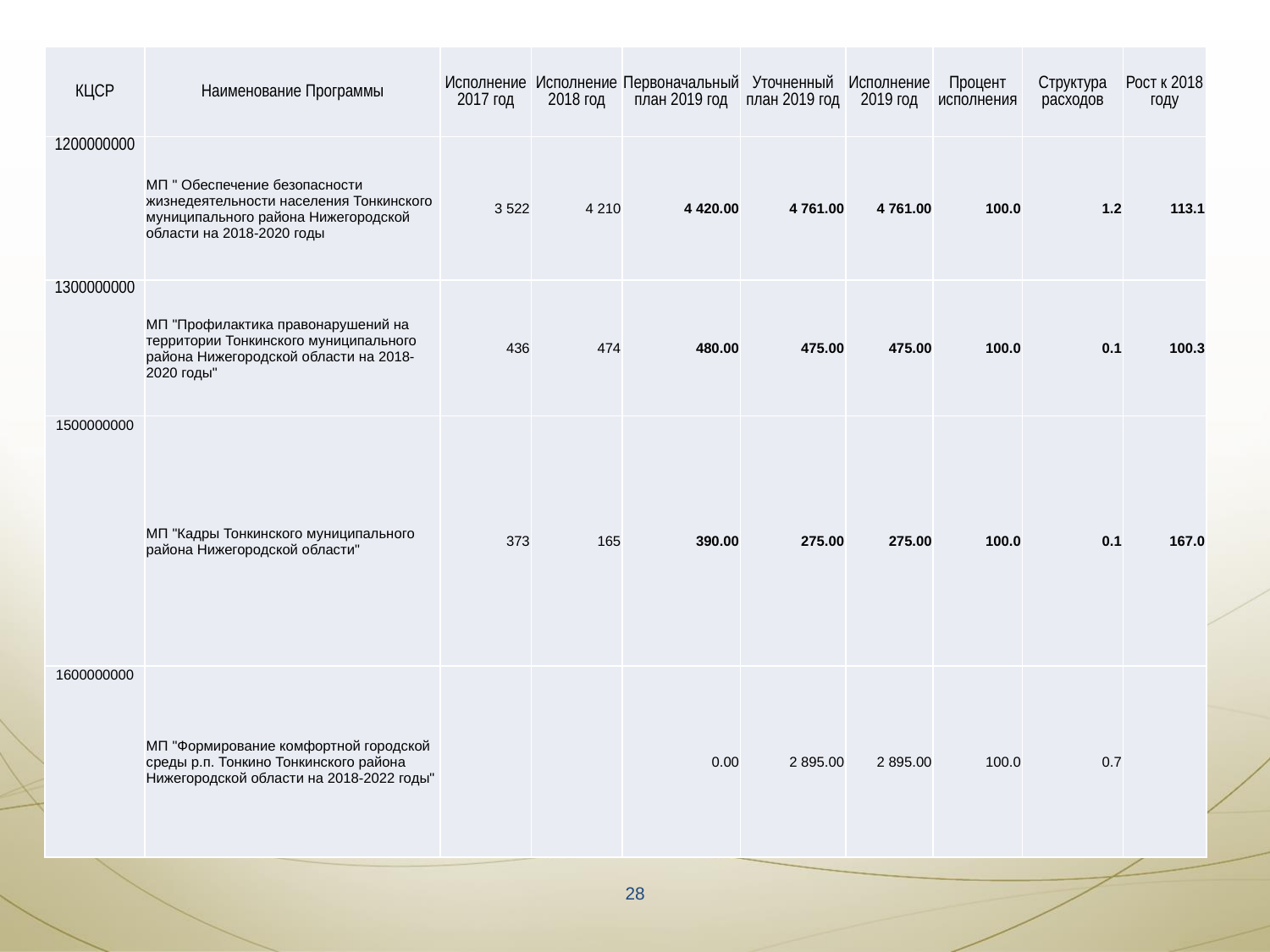

#
| КЦСР | Наименование Программы | Исполнение 2017 год | Исполнение 2018 год | Первоначальный план 2019 год | Уточненный план 2019 год | Исполнение 2019 год | Процент исполнения | Структура расходов | Рост к 2018 году |
| --- | --- | --- | --- | --- | --- | --- | --- | --- | --- |
| 1200000000 | МП " Обеспечение безопасности жизнедеятельности населения Тонкинского муниципального района Нижегородской области на 2018-2020 годы | 3 522 | 4 210 | 4 420.00 | 4 761.00 | 4 761.00 | 100.0 | 1.2 | 113.1 |
| 1300000000 | МП "Профилактика правонарушений на территории Тонкинского муниципального района Нижегородской области на 2018-2020 годы" | 436 | 474 | 480.00 | 475.00 | 475.00 | 100.0 | 0.1 | 100.3 |
| 1500000000 | МП "Кадры Тонкинского муниципального района Нижегородской области" | 373 | 165 | 390.00 | 275.00 | 275.00 | 100.0 | 0.1 | 167.0 |
| 1600000000 | МП "Формирование комфортной городской среды р.п. Тонкино Тонкинского района Нижегородской области на 2018-2022 годы" |  |  | 0.00 | 2 895.00 | 2 895.00 | 100.0 | 0.7 |  |

28